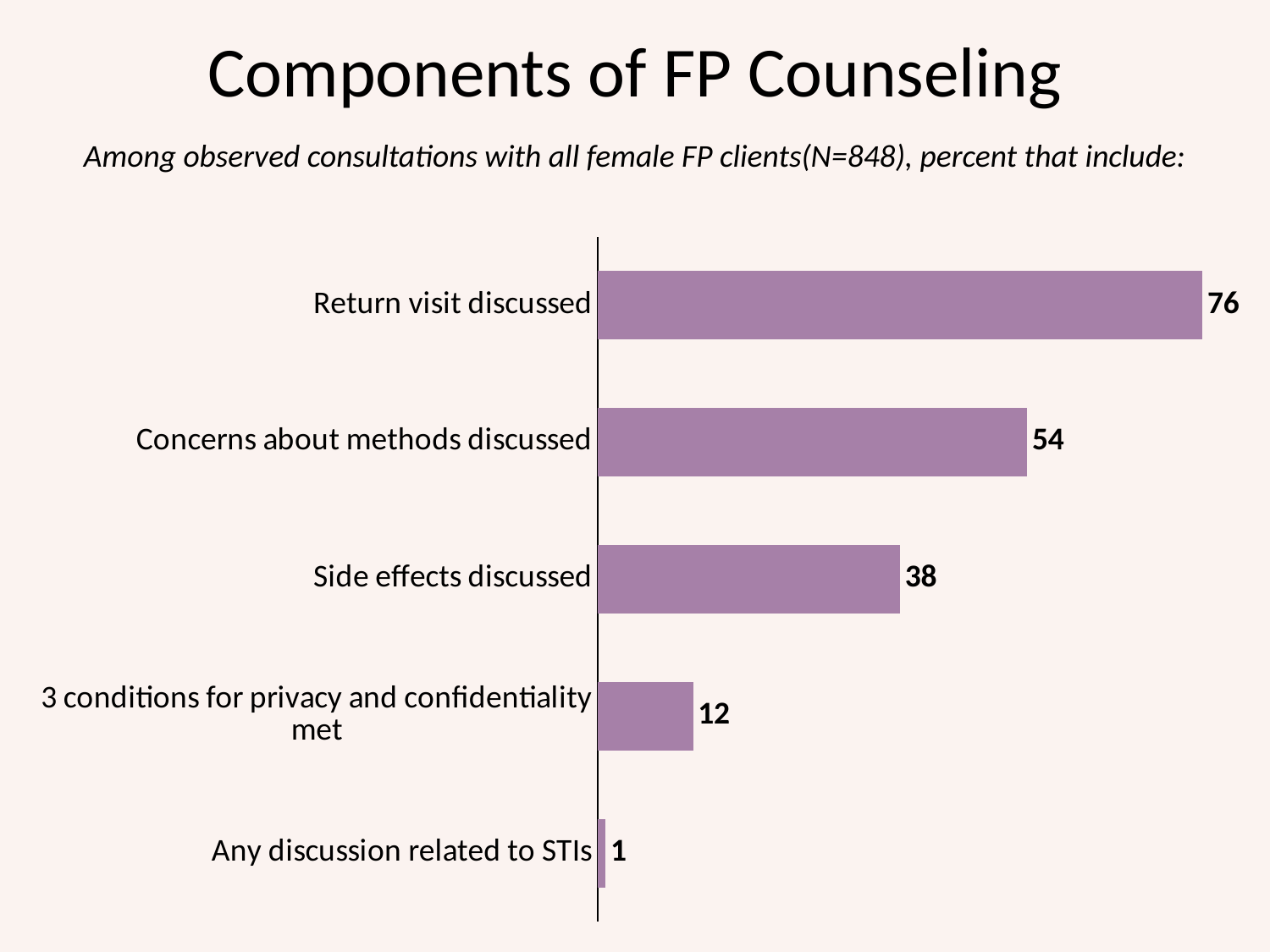

# Components of FP Counseling
Among observed consultations with all female FP clients(N=848), percent that include:

### Chart

| Category | Series 1 |
|---|---|
| Any discussion related to STIs | 1.0 |
| 3 conditions for privacy and confidentiality met | 12.0 |
| Side effects discussed | 38.0 |
| Concerns about methods discussed | 54.0 |
| Return visit discussed | 76.0 |